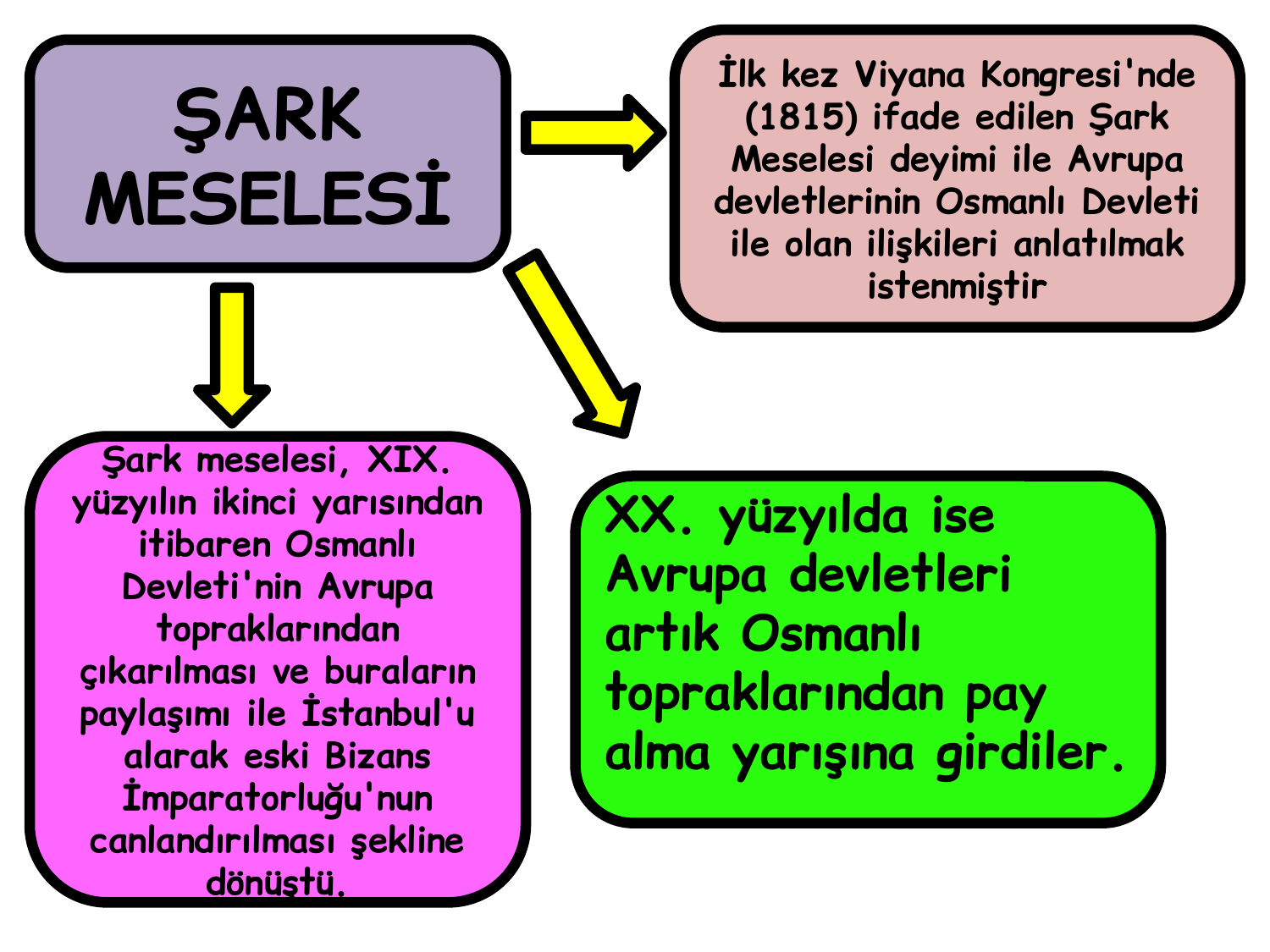

İlk kez Viyana Kongresi'nde (1815) ifade edilen Şark Meselesi deyimi ile Avrupa devletlerinin Osmanlı Devleti ile olan ilişkileri anlatılmak istenmiştir
ŞARK MESELESİ

Şark meselesi, XIX. yüzyılın ikinci yarısından itibaren Osmanlı Devleti'nin Avrupa topraklarından çıkarılması ve buraların paylaşımı ile İstanbul'u alarak eski Bizans İmparatorluğu'nun canlandırılması şekline dönüştü.

XX. yüzyılda ise Avrupa devletleri artık Osmanlı topraklarından pay alma yarışına girdiler.